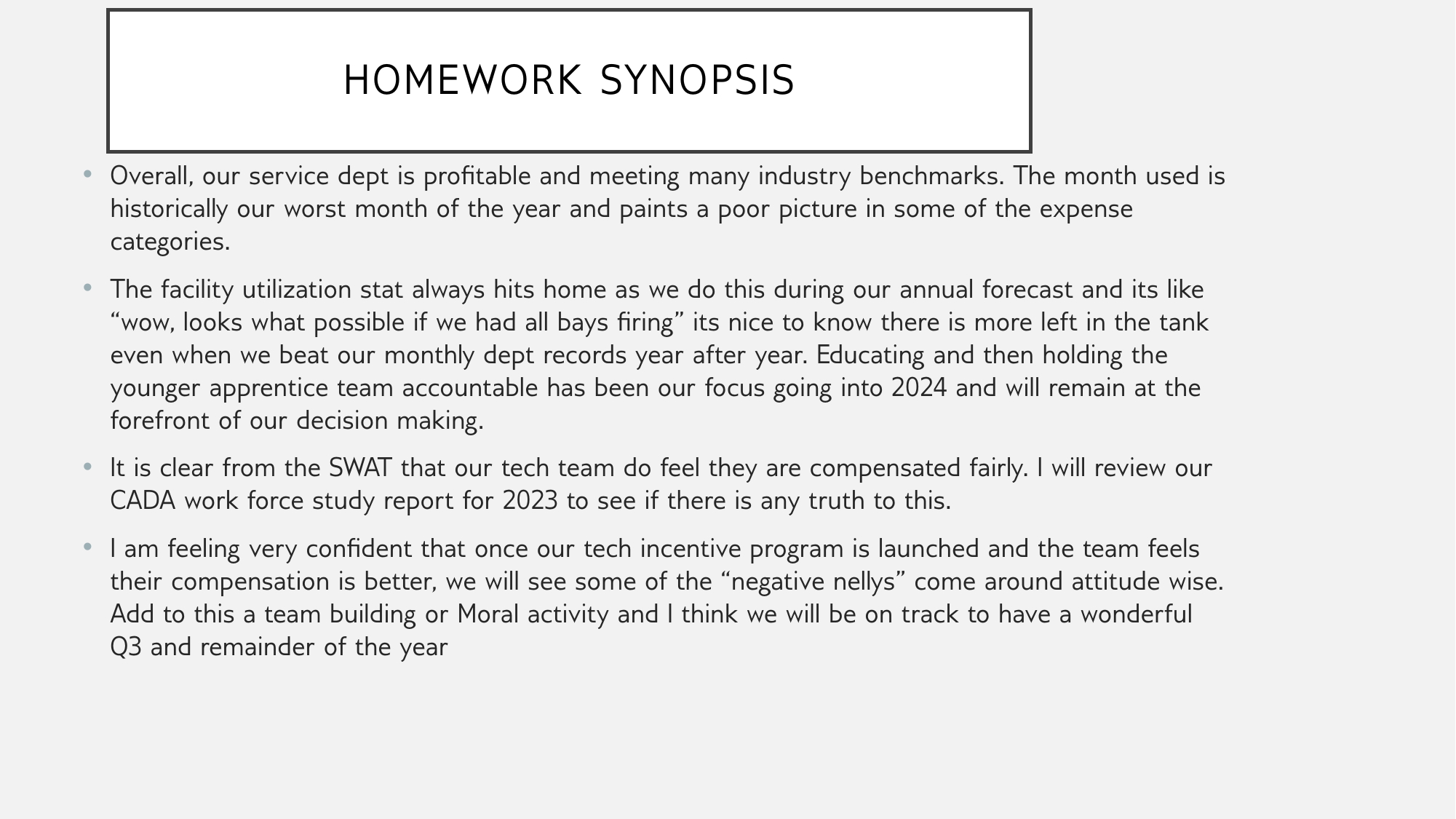

# Homework Synopsis
Overall, our service dept is profitable and meeting many industry benchmarks. The month used is historically our worst month of the year and paints a poor picture in some of the expense categories.
The facility utilization stat always hits home as we do this during our annual forecast and its like “wow, looks what possible if we had all bays firing” its nice to know there is more left in the tank even when we beat our monthly dept records year after year. Educating and then holding the younger apprentice team accountable has been our focus going into 2024 and will remain at the forefront of our decision making.
It is clear from the SWAT that our tech team do feel they are compensated fairly. I will review our CADA work force study report for 2023 to see if there is any truth to this.
I am feeling very confident that once our tech incentive program is launched and the team feels their compensation is better, we will see some of the “negative nellys” come around attitude wise. Add to this a team building or Moral activity and I think we will be on track to have a wonderful Q3 and remainder of the year